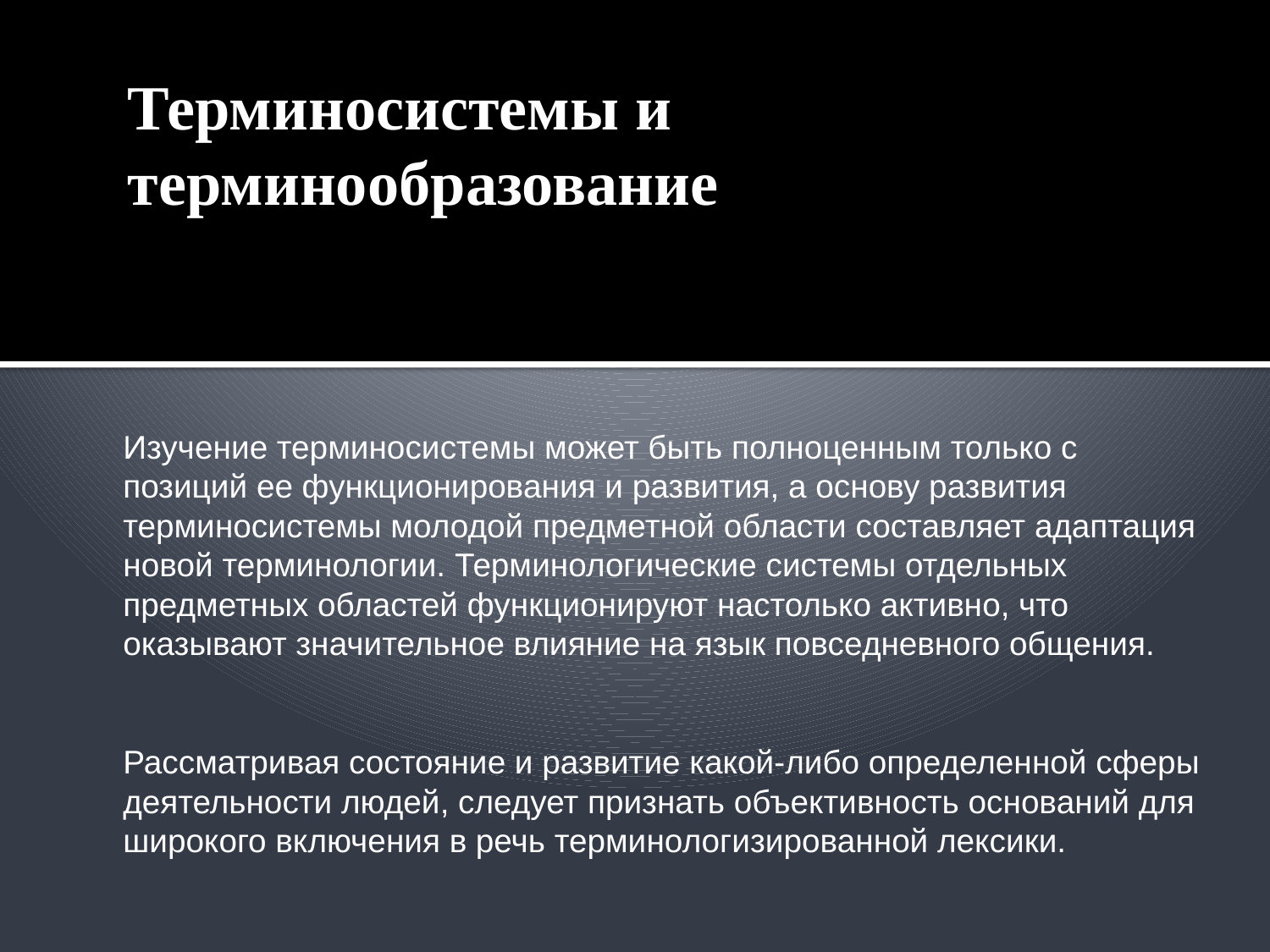

# Терминосистемы и терминообразование
Изучение терминосистемы может быть полноценным только с позиций ее функционирования и развития, а основу развития терминосистемы молодой предметной области составляет адаптация новой терминологии. Терминологические системы отдельных предметных областей функционируют настолько активно, что оказывают значительное влияние на язык повседневного общения.

Рассматривая состояние и развитие какой-либо определенной сферы деятельности людей, следует признать объективность оснований для широкого включения в речь терминологизированной лексики.